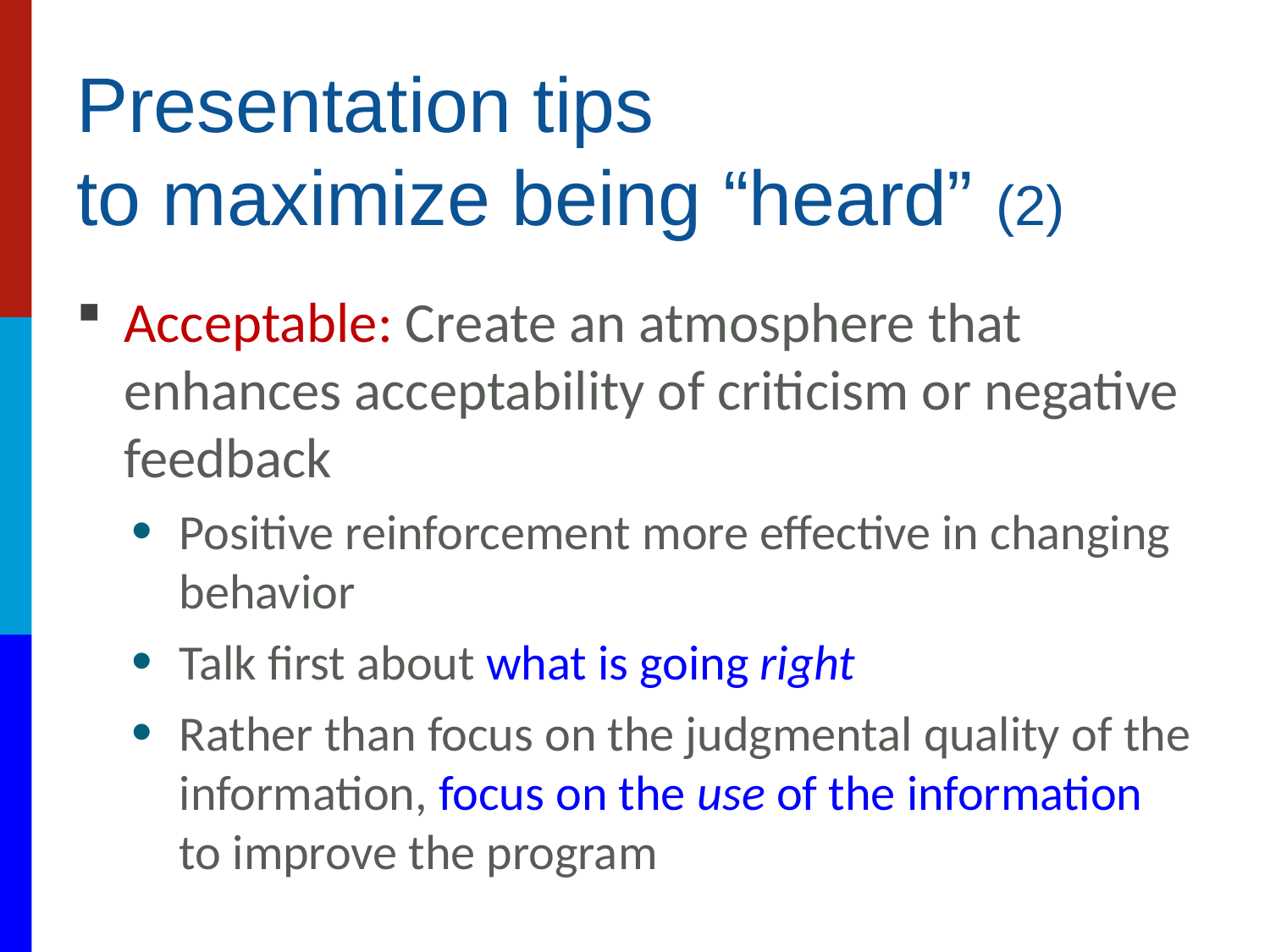

# Presentation tips to maximize being “heard” (2)
Acceptable: Create an atmosphere that enhances acceptability of criticism or negative feedback
Positive reinforcement more effective in changing behavior
Talk first about what is going right
Rather than focus on the judgmental quality of the information, focus on the use of the information to improve the program